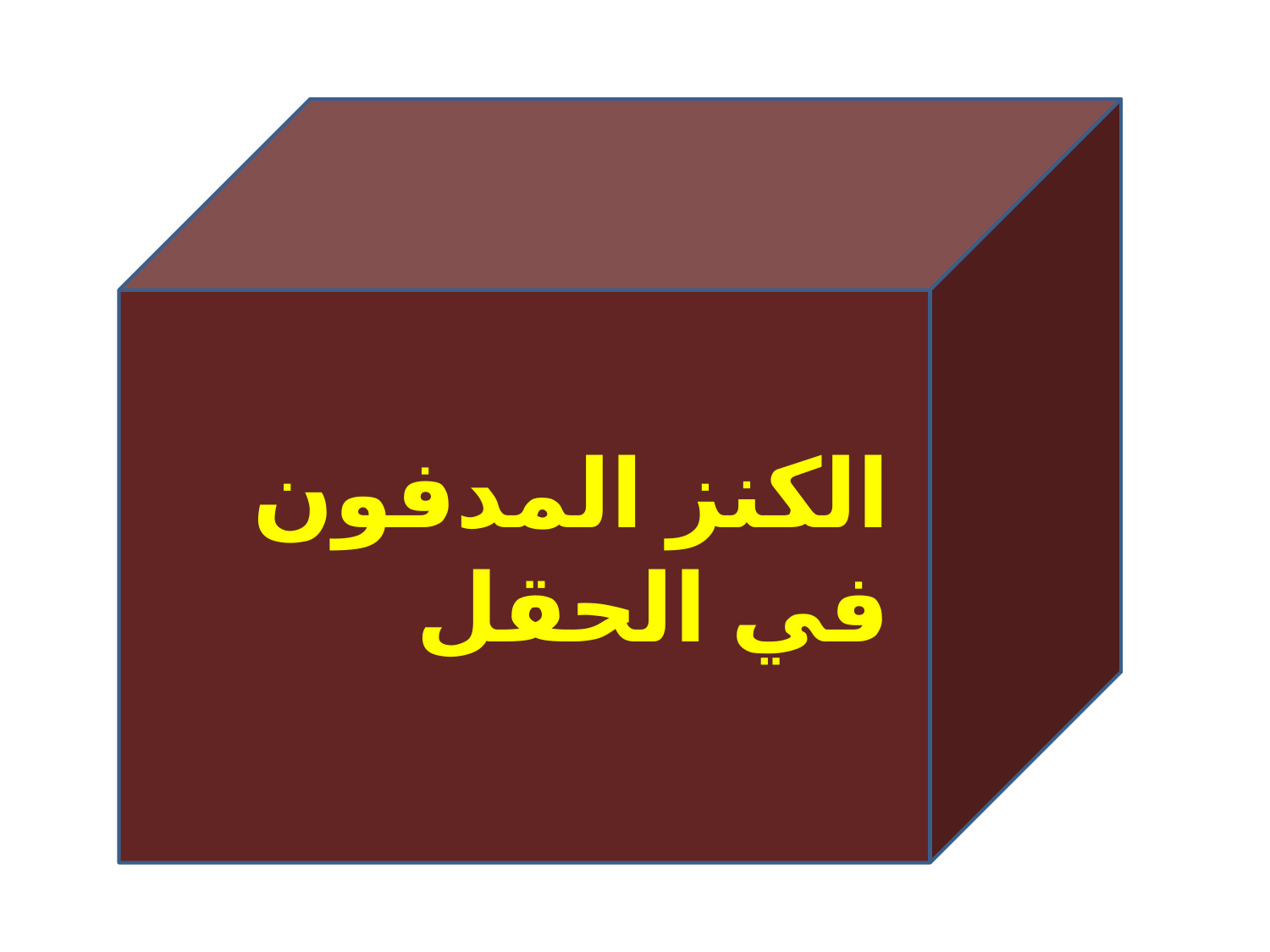

الكنز المدفون في الحقل
الكنز المدفون في الحقل